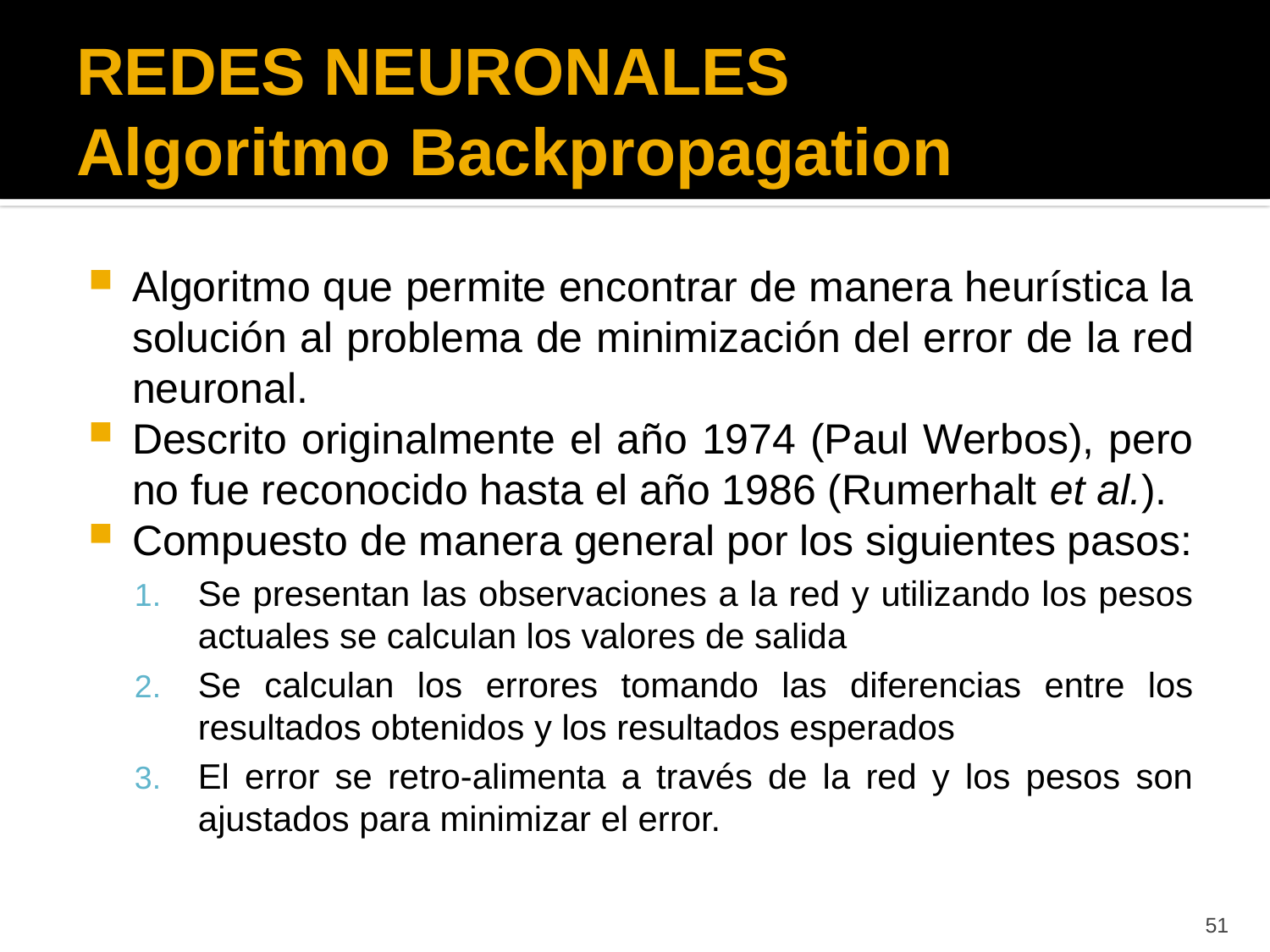

# REDES NEURONALES Algoritmo Backpropagation
Algoritmo que permite encontrar de manera heurística la solución al problema de minimización del error de la red neuronal.
Descrito originalmente el año 1974 (Paul Werbos), pero no fue reconocido hasta el año 1986 (Rumerhalt et al.).
Compuesto de manera general por los siguientes pasos:
Se presentan las observaciones a la red y utilizando los pesos actuales se calculan los valores de salida
Se calculan los errores tomando las diferencias entre los resultados obtenidos y los resultados esperados
El error se retro-alimenta a través de la red y los pesos son ajustados para minimizar el error.
51